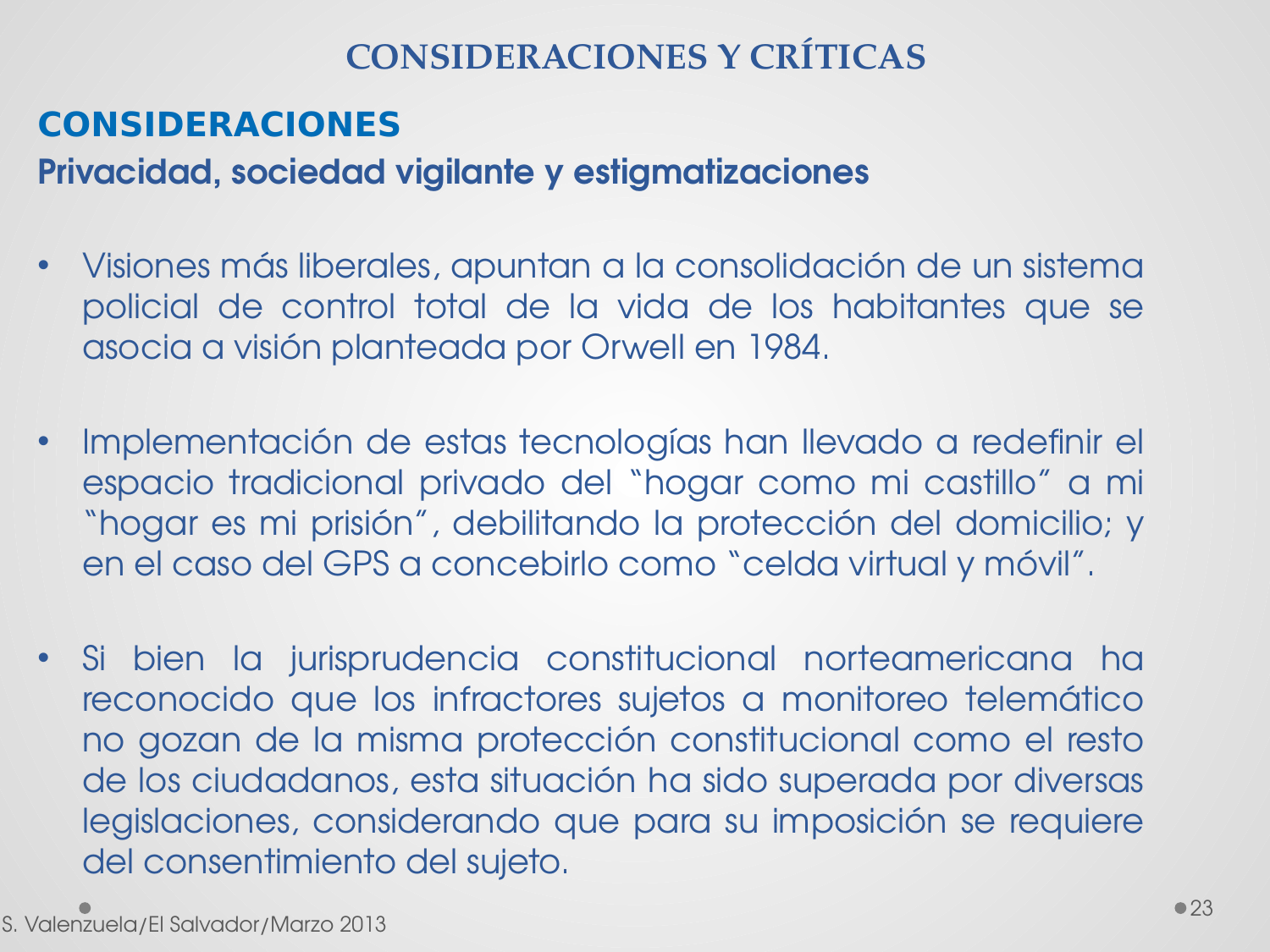

# CONSIDERACIONES Y CRÍTICAS
CONSIDERACIONES
Privacidad, sociedad vigilante y estigmatizaciones

Visiones más liberales, apuntan a la consolidación de un sistema policial de control total de la vida de los habitantes que se asocia a visión planteada por Orwell en 1984.

Implementación de estas tecnologías han llevado a redefinir el espacio tradicional privado del “hogar como mi castillo” a mi “hogar es mi prisión”, debilitando la protección del domicilio; y en el caso del GPS a concebirlo como “celda virtual y móvil”.

Si bien la jurisprudencia constitucional norteamericana ha reconocido que los infractores sujetos a monitoreo telemático no gozan de la misma protección constitucional como el resto de los ciudadanos, esta situación ha sido superada por diversas legislaciones, considerando que para su imposición se requiere del consentimiento del sujeto.
23
S. Valenzuela/El Salvador/Marzo 2013